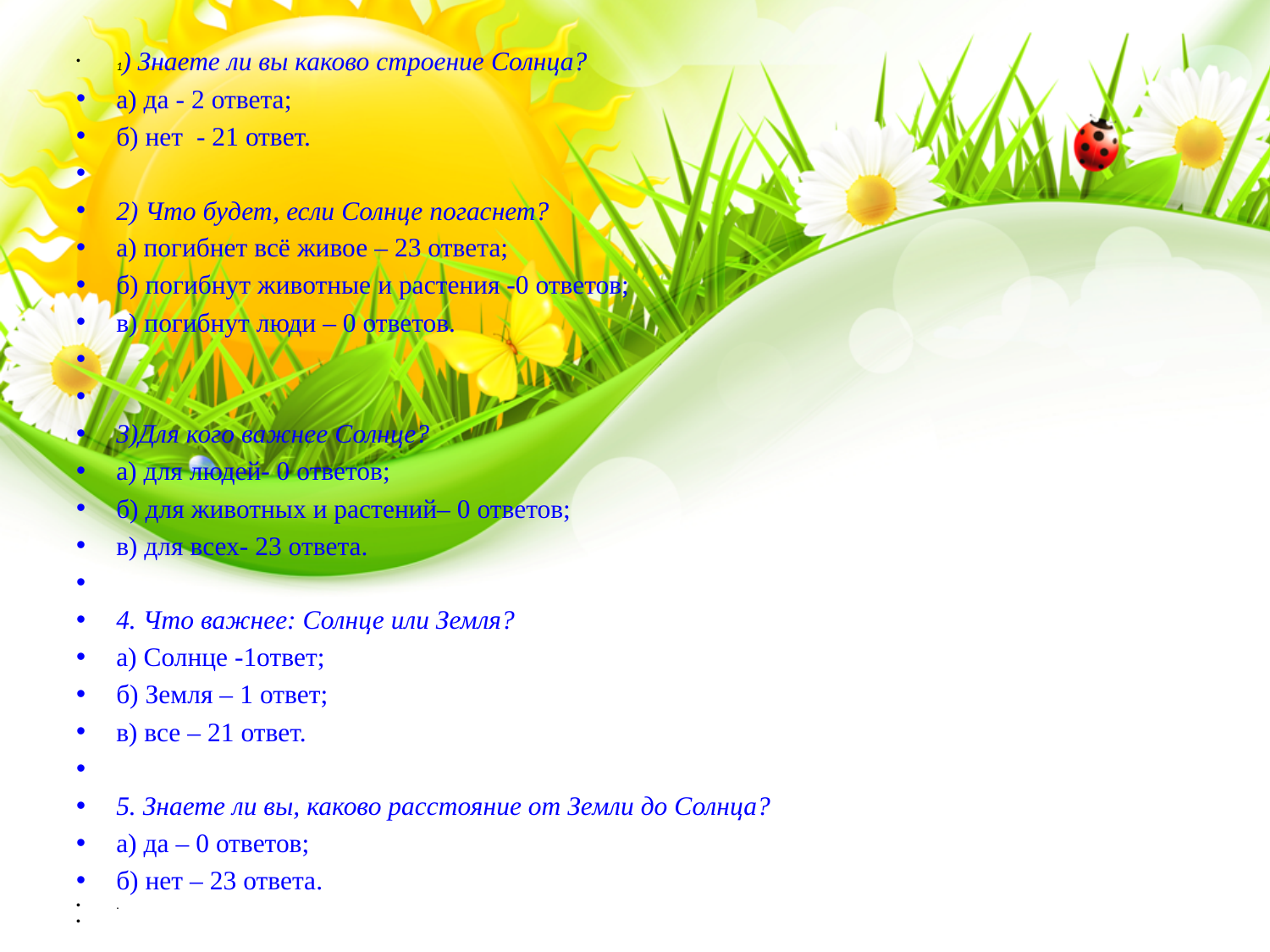

#
1) Знаете ли вы каково строение Солнца?
а) да - 2 ответа;
б) нет  - 21 ответ.

2) Что будет, если Солнце погаснет?
а) погибнет всё живое – 23 ответа;
б) погибнут животные и растения -0 ответов;
в) погибнут люди – 0 ответов.

3)Для кого важнее Солнце?
а) для людей- 0 ответов;
б) для животных и растений– 0 ответов;
в) для всех- 23 ответа.

4. Что важнее: Солнце или Земля?
а) Солнце -1ответ;
б) Земля – 1 ответ;
в) все – 21 ответ.

5. Знаете ли вы, каково расстояние от Земли до Солнца?
а) да – 0 ответов;
б) нет – 23 ответа.
.